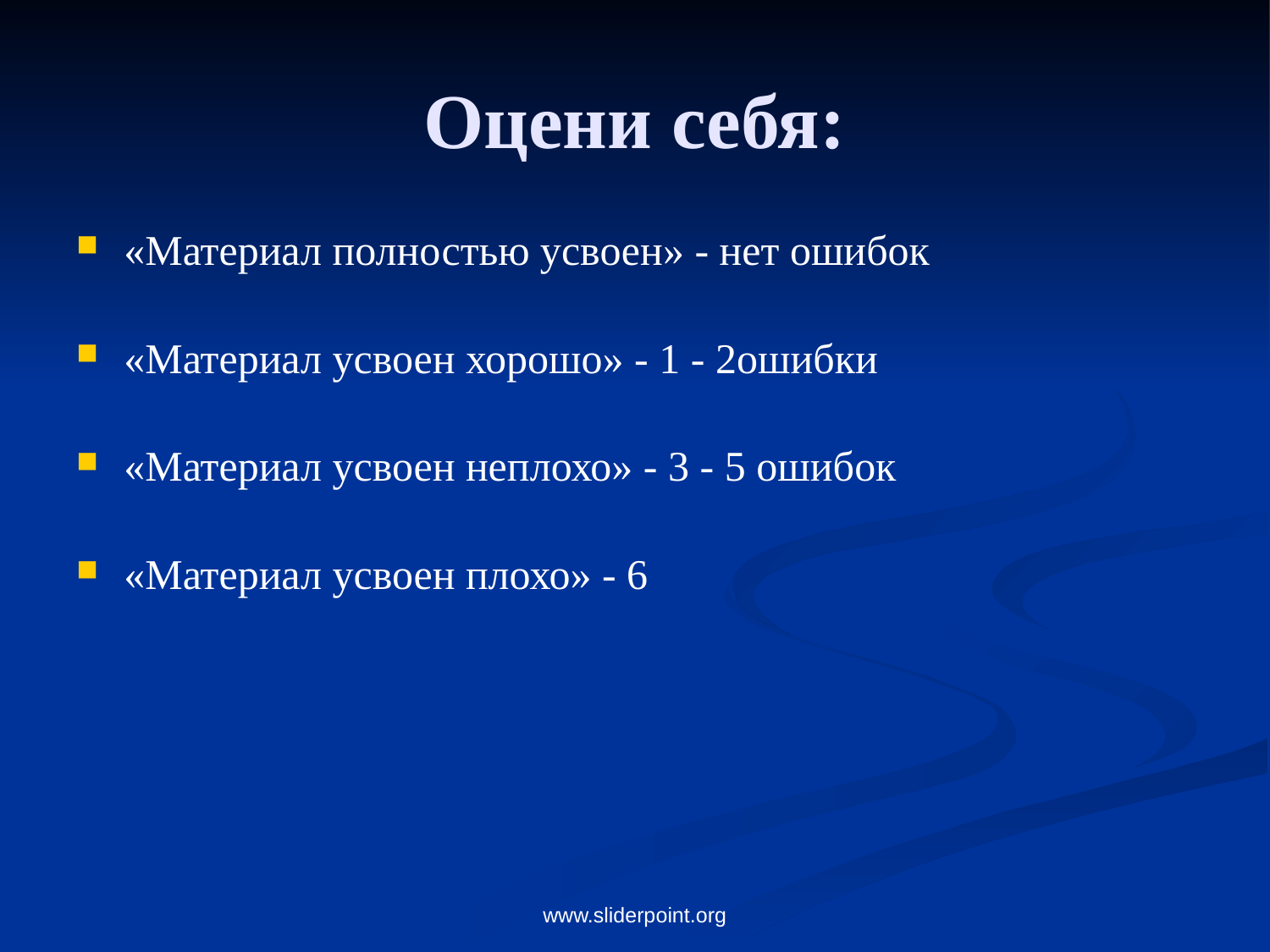

# Оцени себя:
«Материал полностью усвоен» - нет ошибок

«Материал усвоен хорошо» - 1 - 2ошибки

«Материал усвоен неплохо» - 3 - 5 ошибок

«Материал усвоен плохо» - 6
www.sliderpoint.org